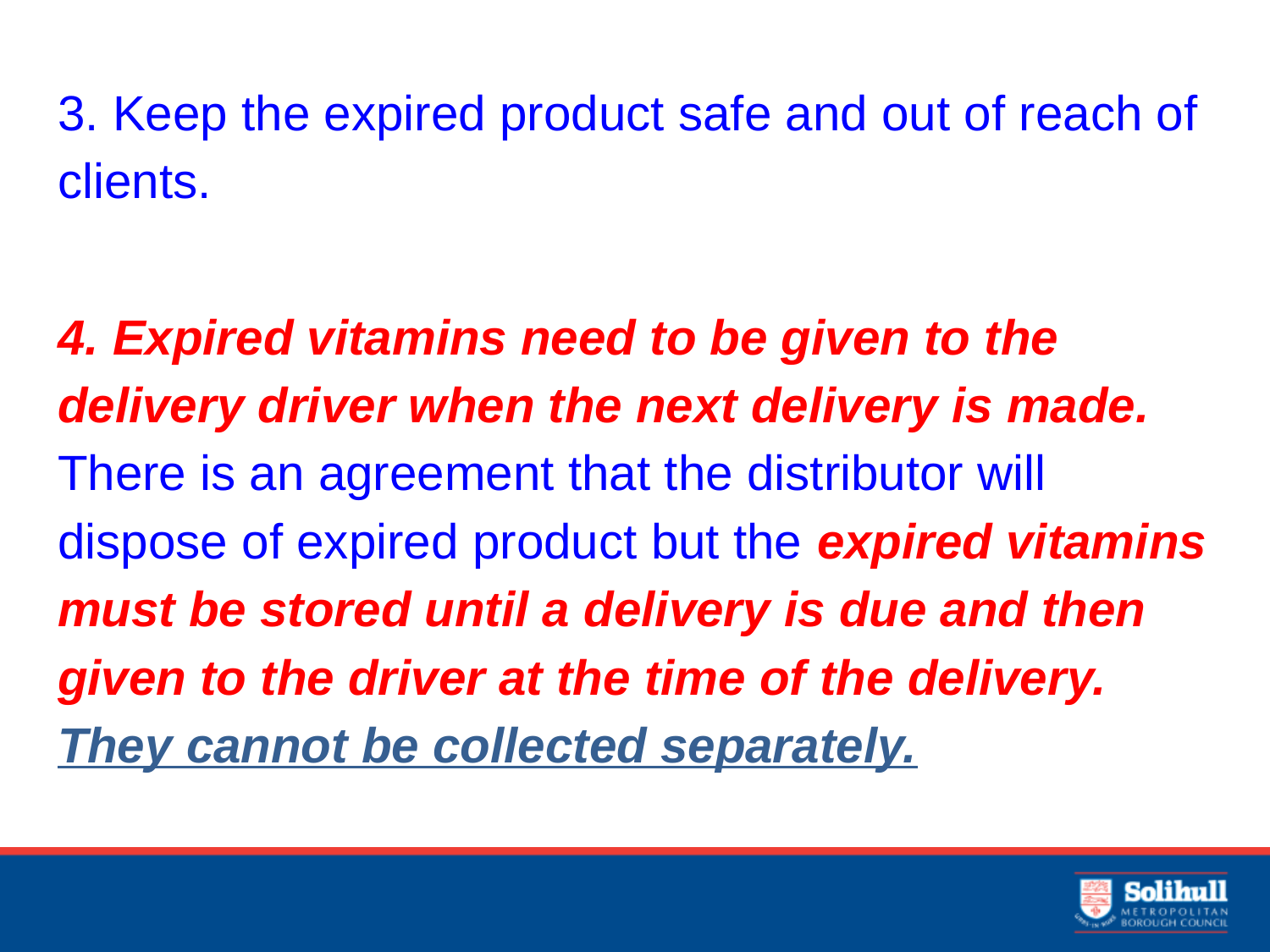

3. Keep the expired product safe and out of reach of clients.

4. Expired vitamins need to be given to the delivery driver when the next delivery is made. There is an agreement that the distributor will dispose of expired product but the expired vitamins must be stored until a delivery is due and then given to the driver at the time of the delivery. They cannot be collected separately.